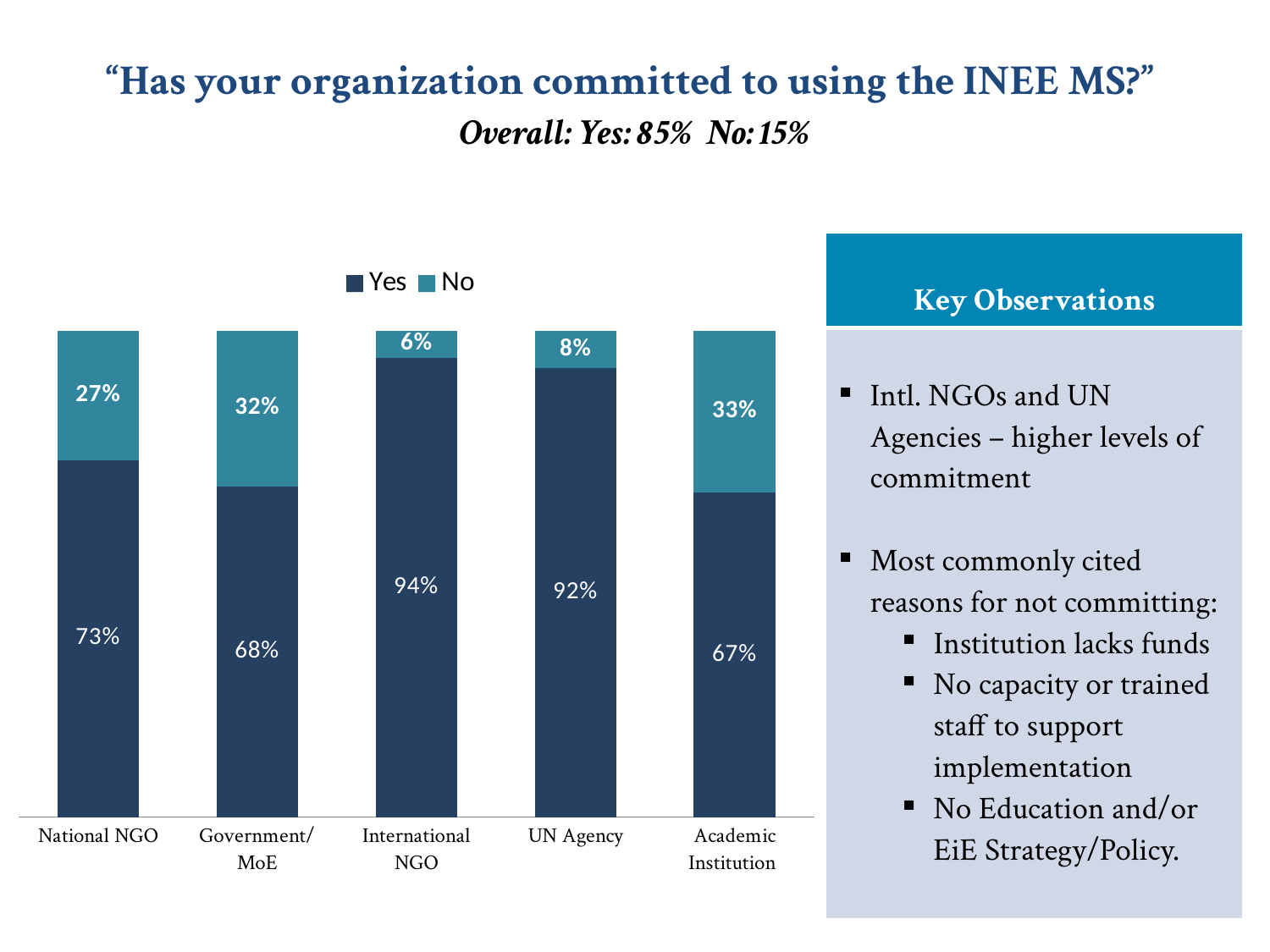

# “Has your organization committed to using the INEE MS?” Overall: Yes: 85%  No: 15%

### Chart

| Category |  |  |
|---|---|---|
| National NGO | 0.733333333333334 | 0.266666666666667 |
| Government/MoE | 0.678571428571431 | 0.321428571428573 |
| International NGO | 0.944 | 0.056 |
| UN Agency | 0.922077922077921 | 0.0779220779220779 |
| Academic Institution  | 0.666666666666667 | 0.333333333333333 |
| Key Observations |
| --- |
| Intl. NGOs and UN Agencies – higher levels of commitment Most commonly cited reasons for not committing: Institution lacks funds No capacity or trained staff to support implementation No Education and/or EiE Strategy/Policy. |